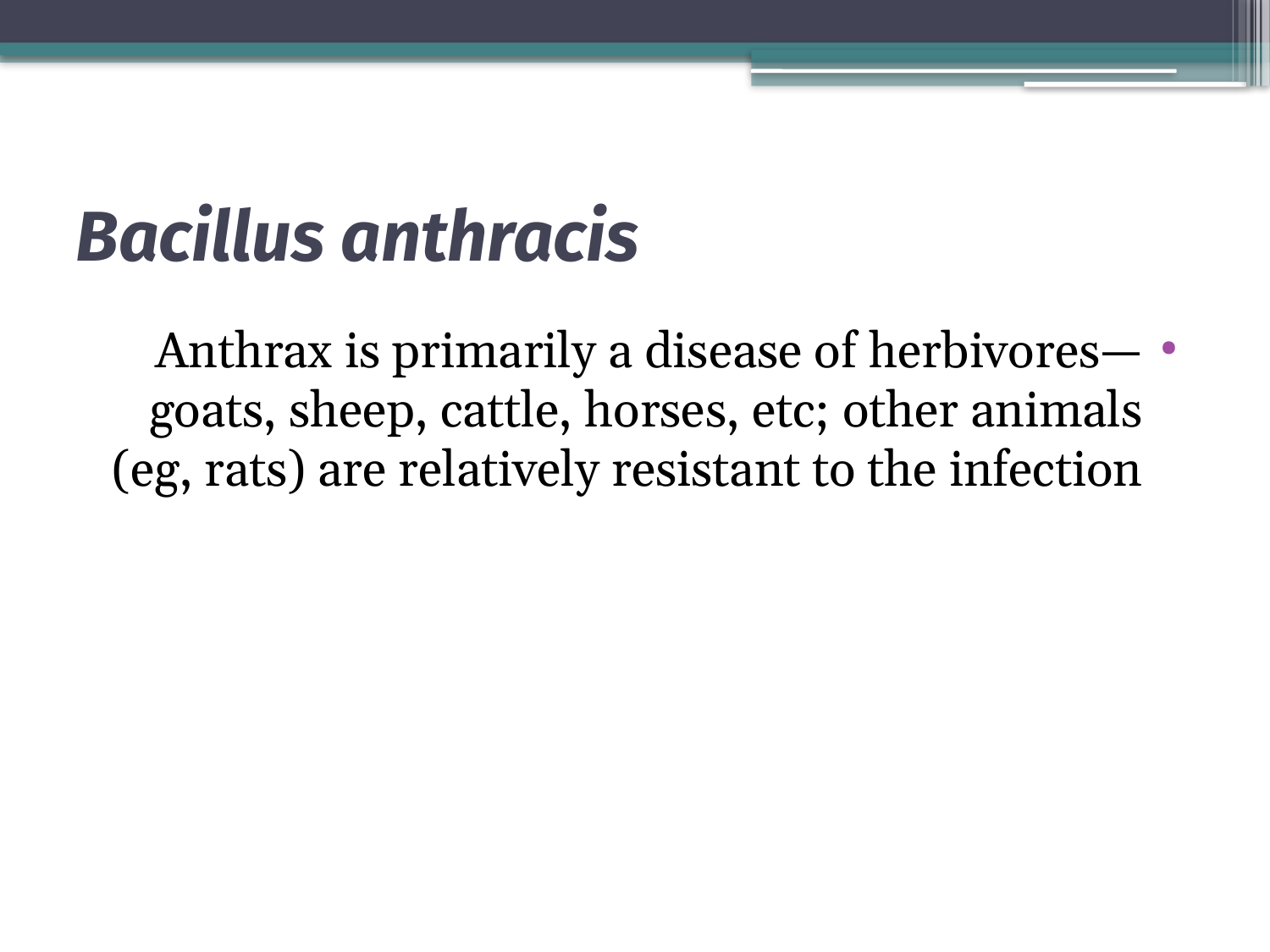

# Bacillus anthracis
Anthrax is primarily a disease of herbivores—goats, sheep, cattle, horses, etc; other animals (eg, rats) are relatively resistant to the infection